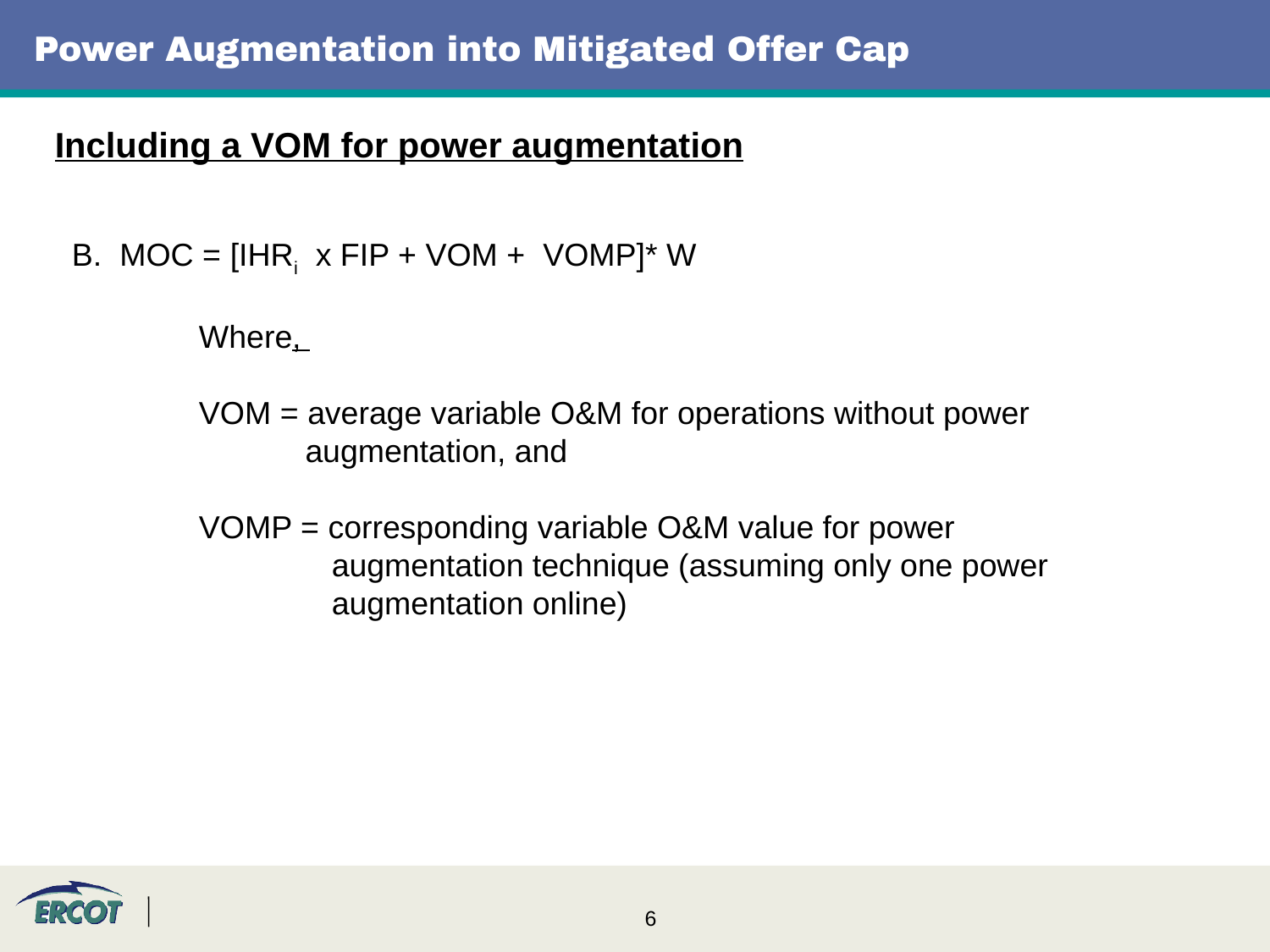

# Power Augmentation into Mitigated Offer Cap
Including a VOM for power augmentation

B.  MOC = [IHRi  x FIP + VOM +  VOMP]* W

	Where,

	VOM = average variable O&M for operations without power 		            augmentation, and

	VOMP = corresponding variable O&M value for power 	 	               augmentation technique (assuming only one power 		               augmentation online)